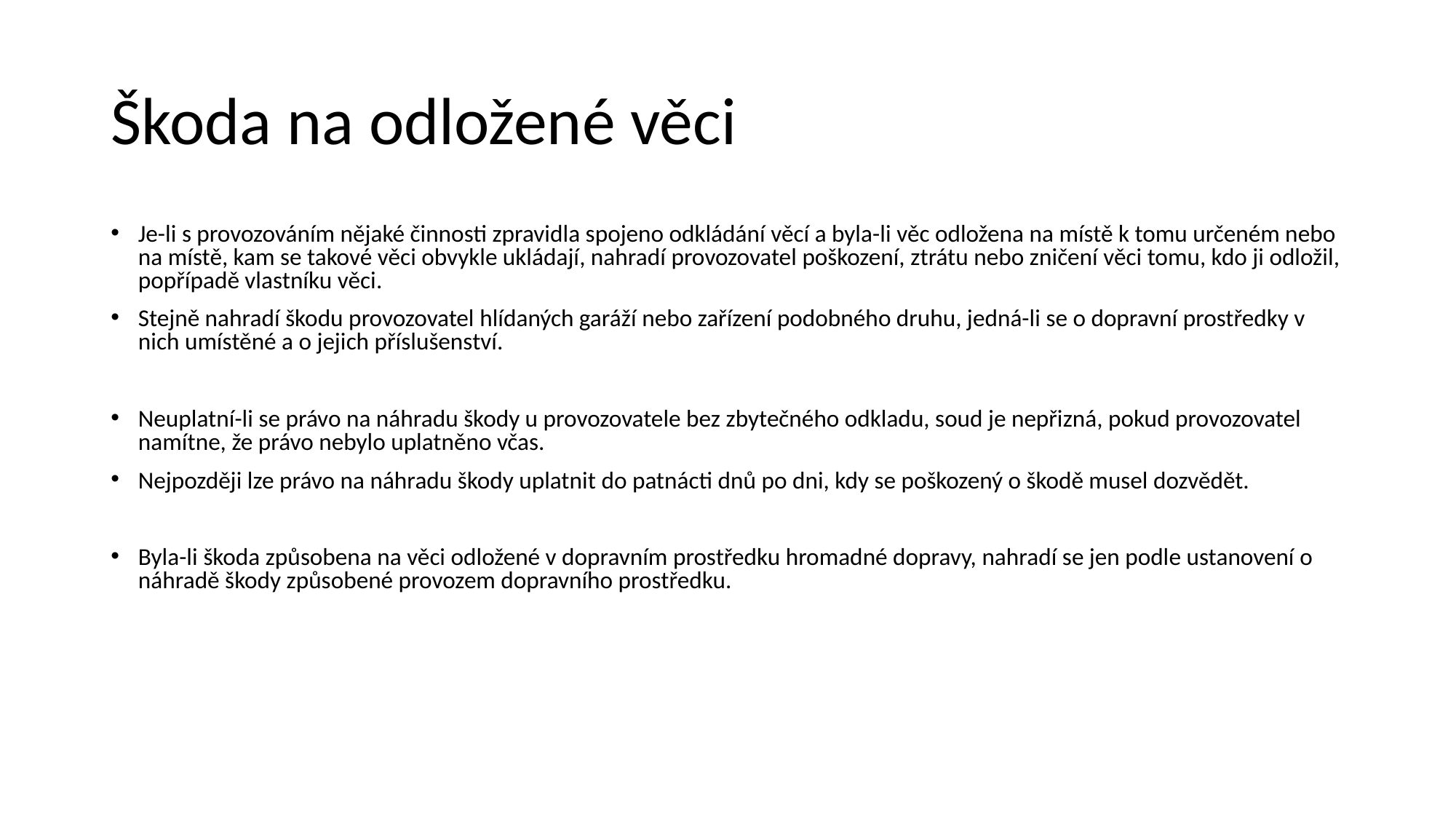

# Škoda na odložené věci
Je-li s provozováním nějaké činnosti zpravidla spojeno odkládání věcí a byla-li věc odložena na místě k tomu určeném nebo na místě, kam se takové věci obvykle ukládají, nahradí provozovatel poškození, ztrátu nebo zničení věci tomu, kdo ji odložil, popřípadě vlastníku věci.
Stejně nahradí škodu provozovatel hlídaných garáží nebo zařízení podobného druhu, jedná-li se o dopravní prostředky v nich umístěné a o jejich příslušenství.

Neuplatní-li se právo na náhradu škody u provozovatele bez zbytečného odkladu, soud je nepřizná, pokud provozovatel namítne, že právo nebylo uplatněno včas.
Nejpozději lze právo na náhradu škody uplatnit do patnácti dnů po dni, kdy se poškozený o škodě musel dozvědět.

Byla-li škoda způsobena na věci odložené v dopravním prostředku hromadné dopravy, nahradí se jen podle ustanovení o náhradě škody způsobené provozem dopravního prostředku.